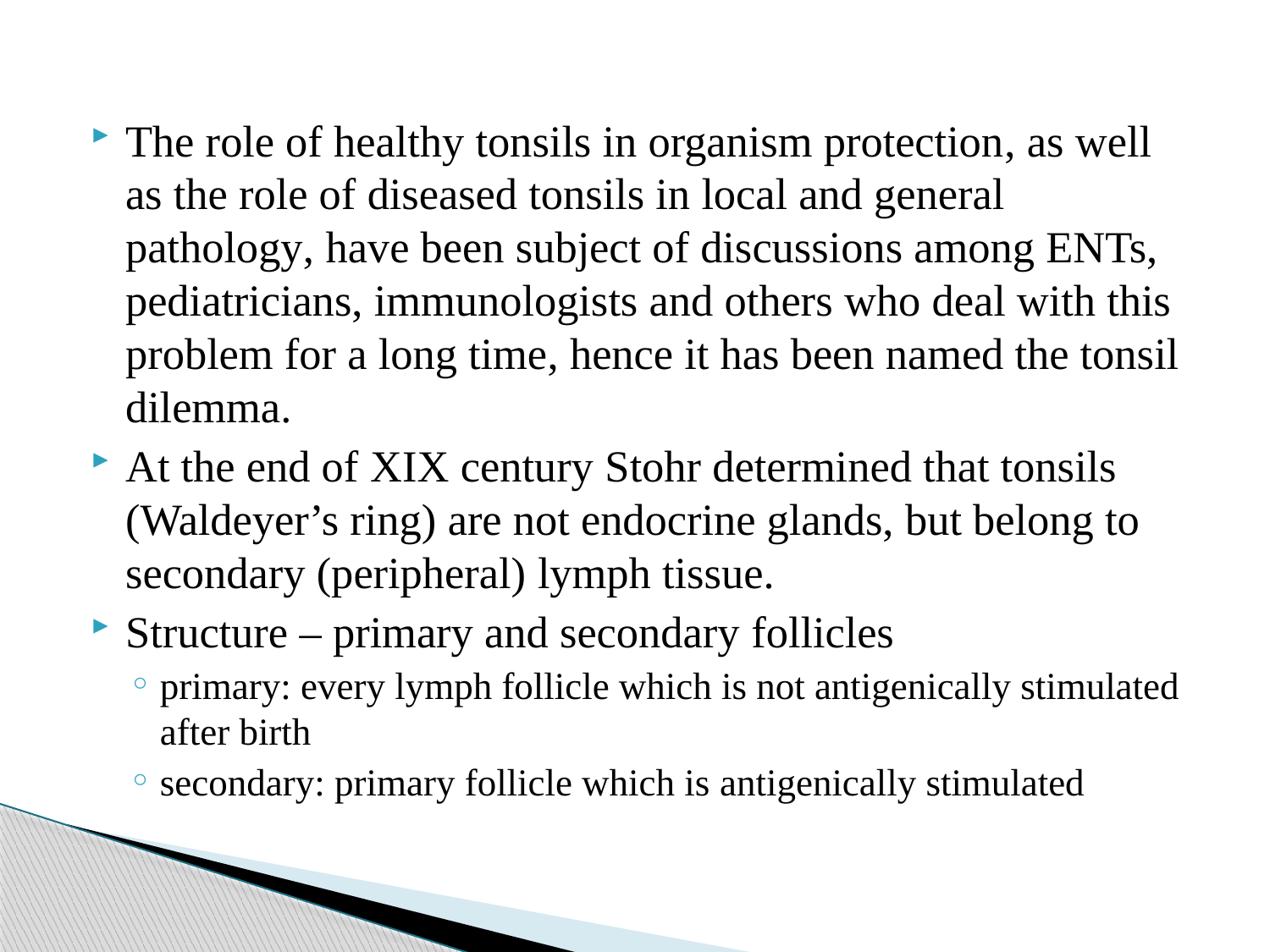

The role of healthy tonsils in organism protection, as well as the role of diseased tonsils in local and general pathology, have been subject of discussions among ENTs, pediatricians, immunologists and others who deal with this problem for a long time, hence it has been named the tonsil dilemma.
At the end of XIX century Stohr determined that tonsils (Waldeyer’s ring) are not endocrine glands, but belong to secondary (peripheral) lymph tissue.
Structure – primary and secondary follicles
primary: every lymph follicle which is not antigenically stimulated after birth
secondary: primary follicle which is antigenically stimulated